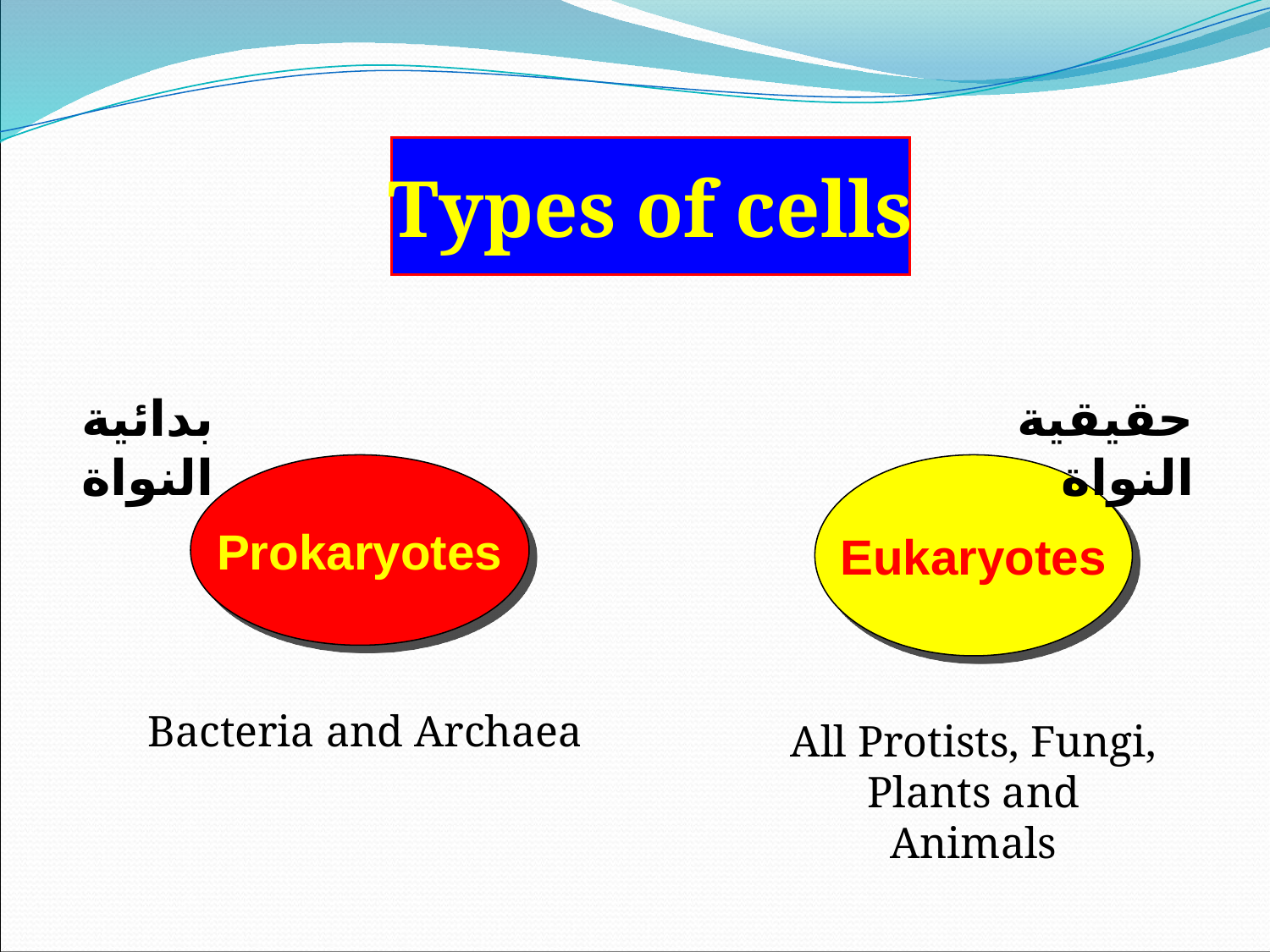

Types of cells
بدائية النواة
حقيقية النواة
Prokaryotes
Eukaryotes
Bacteria and Archaea
All Protists, Fungi, Plants and Animals